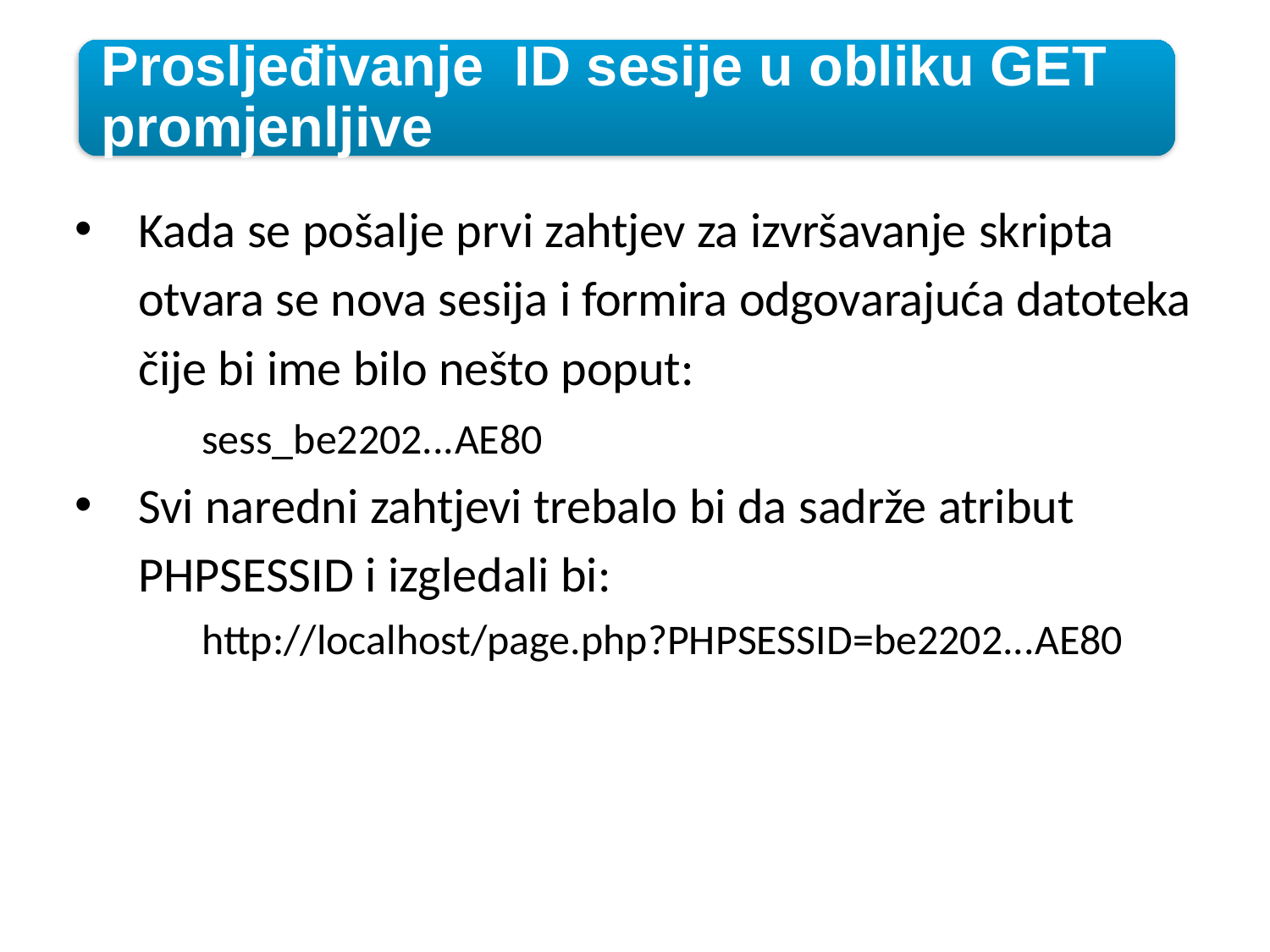

Prosljeđivanje  ID sesije u obliku GET promjenljive
Kada se pošalje prvi zahtjev za izvršavanje skripta otvara se nova sesija i formira odgovarajuća datoteka čije bi ime bilo nešto poput:
	sess_be2202...AE80
Svi naredni zahtjevi trebalo bi da sadrže atribut PHPSESSID i izgledali bi:
	http://localhost/page.php?PHPSESSID=be2202...AE80